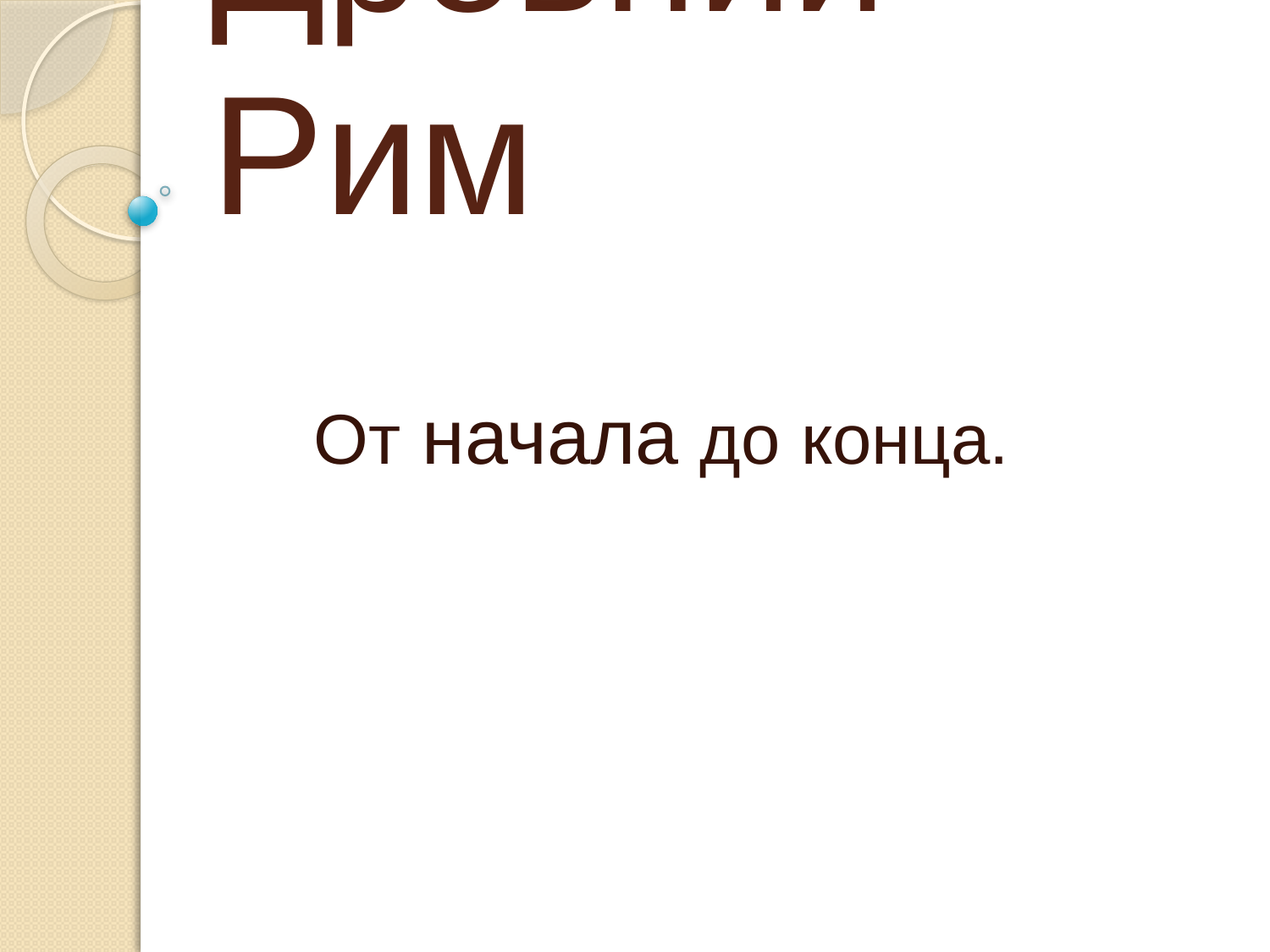

# Древний Рим
От начала до конца.